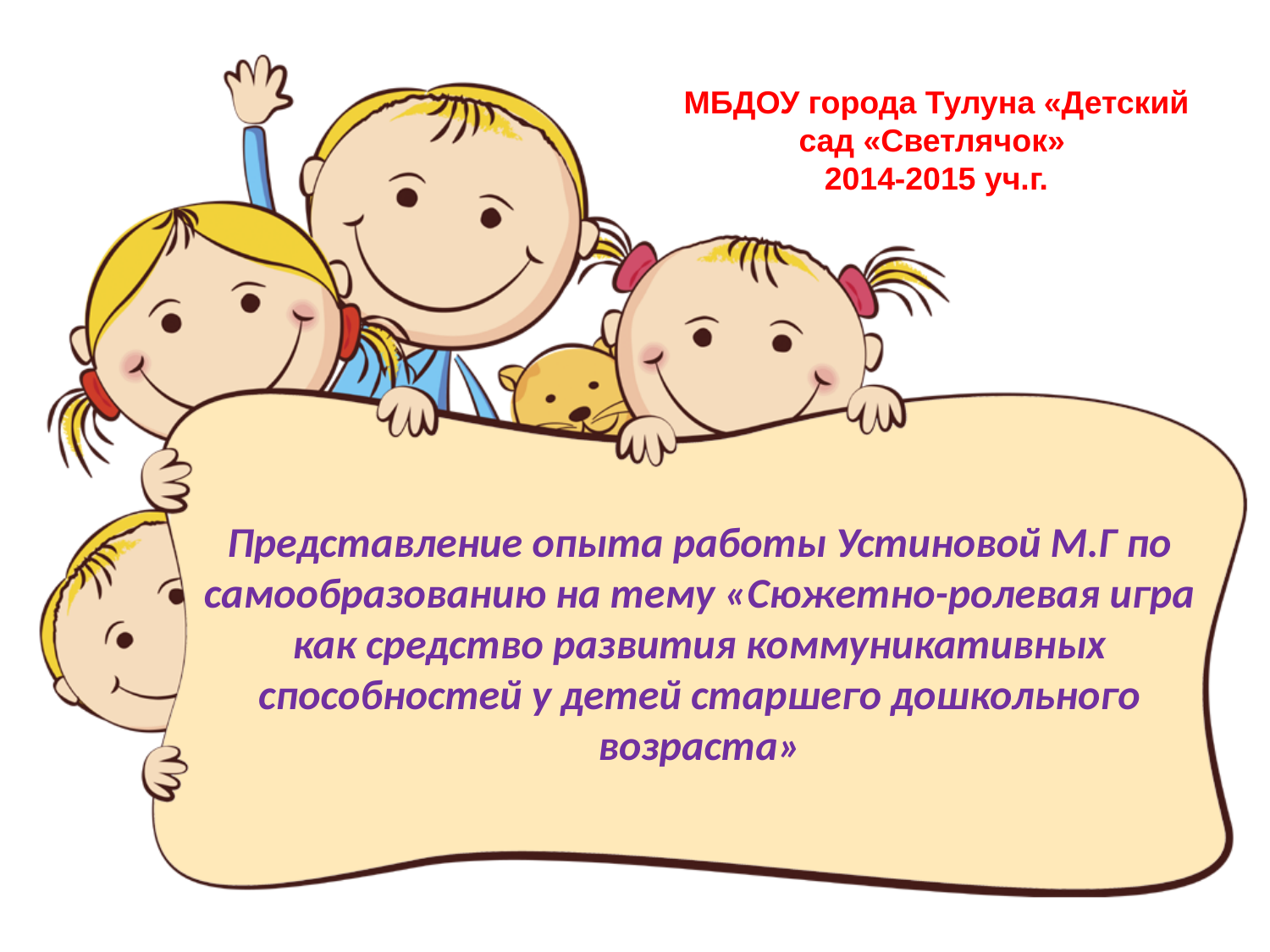

МБДОУ города Тулуна «Детский сад «Светлячок»
2014-2015 уч.г.
# Представление опыта работы Устиновой М.Г по самообразованию на тему «Сюжетно-ролевая игра как средство развития коммуникативных способностей у детей старшего дошкольного возраста»